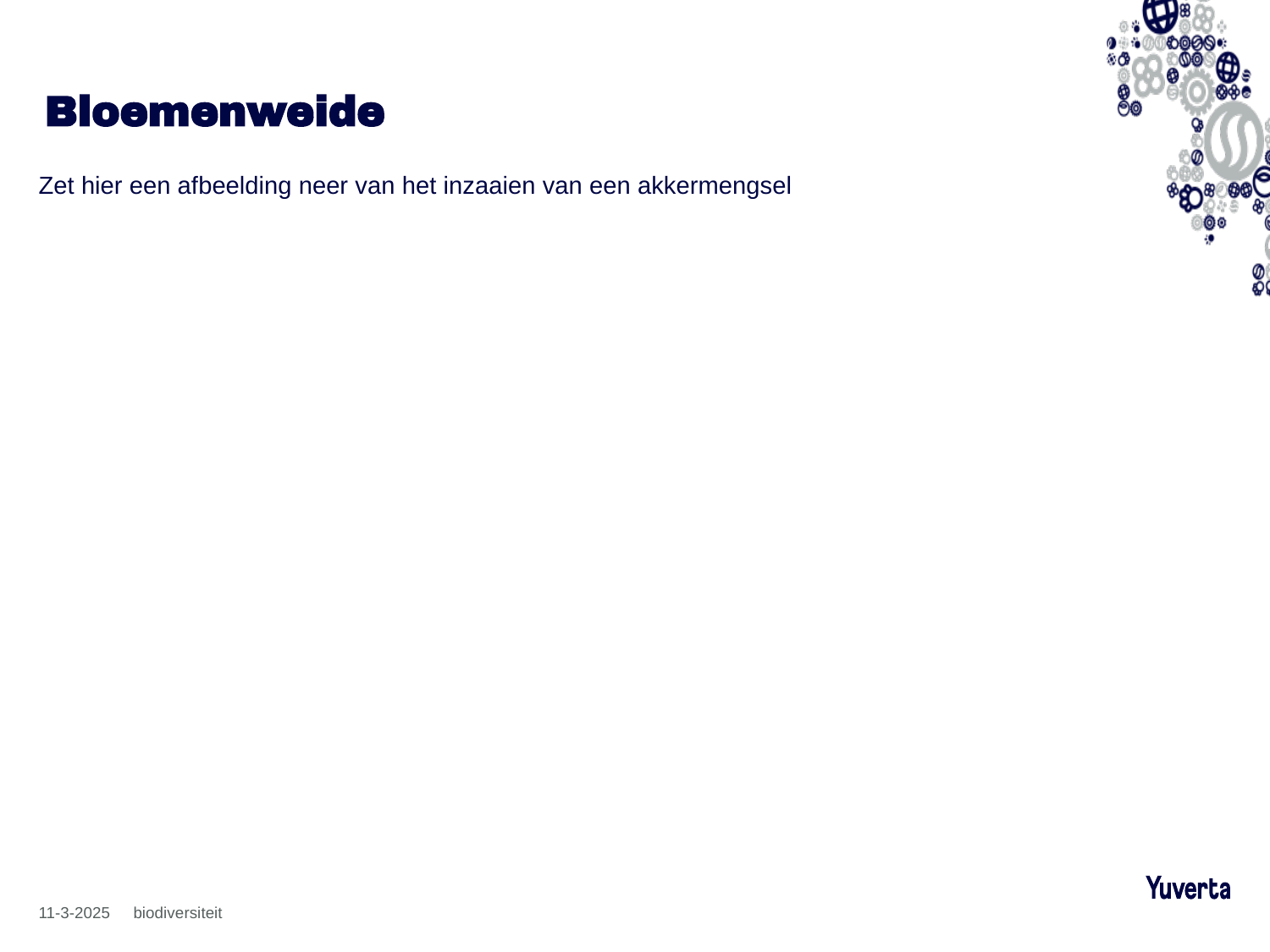

# Bloemenweide
Zet hier een afbeelding neer van het inzaaien van een akkermengsel

11-3-2025
biodiversiteit